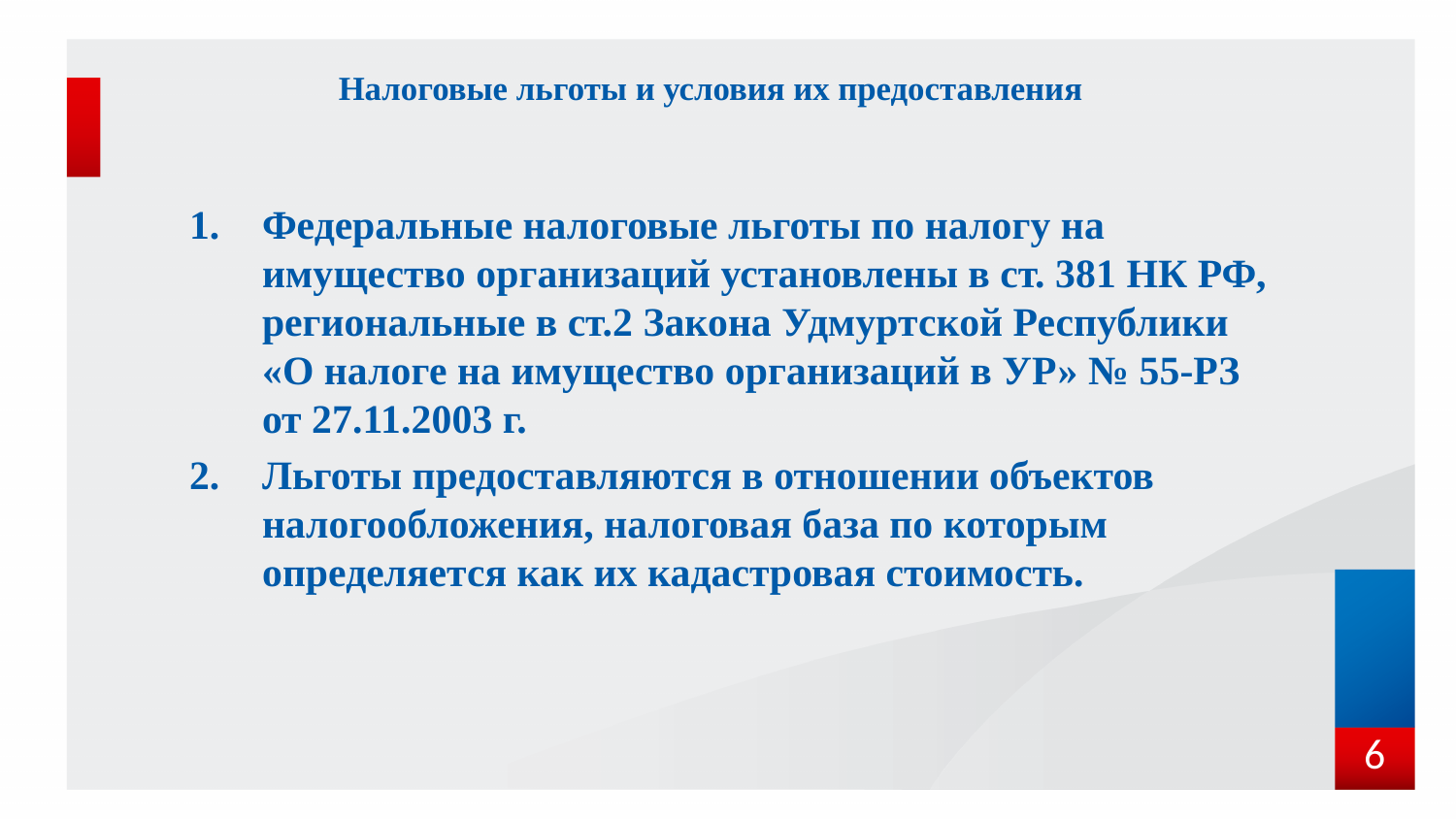

# Налоговые льготы и условия их предоставления
Федеральные налоговые льготы по налогу на имущество организаций установлены в ст. 381 НК РФ, региональные в ст.2 Закона Удмуртской Республики «О налоге на имущество организаций в УР» № 55-РЗ от 27.11.2003 г.
Льготы предоставляются в отношении объектов налогообложения, налоговая база по которым определяется как их кадастровая стоимость.

6